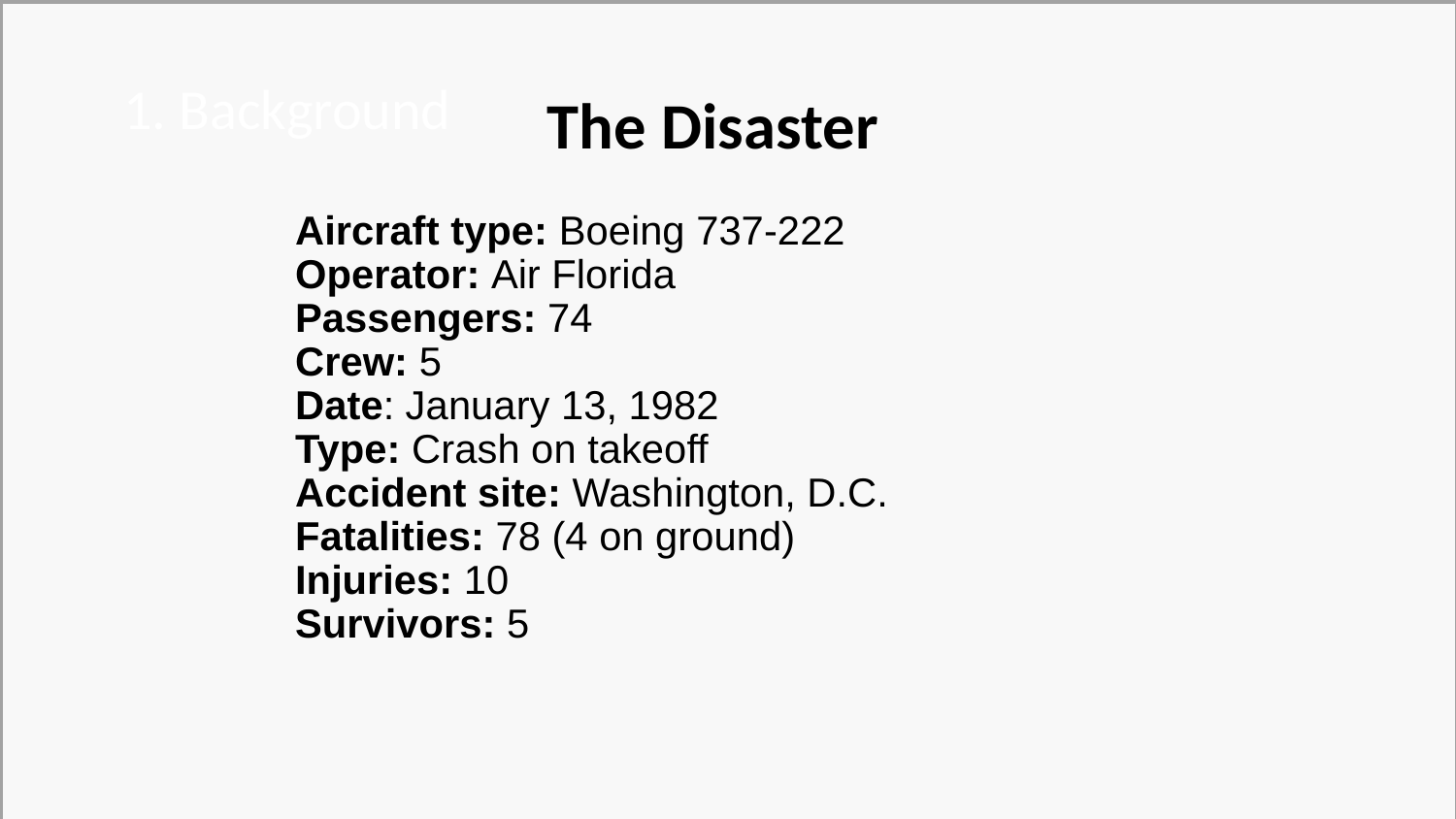

1. Background
The Disaster

Aircraft type: Boeing 737-222
Operator: Air Florida
Passengers: 74
Crew: 5
Date: January 13, 1982
Type: Crash on takeoff
Accident site: Washington, D.C.
Fatalities: 78 (4 on ground)
Injuries: 10
Survivors: 5